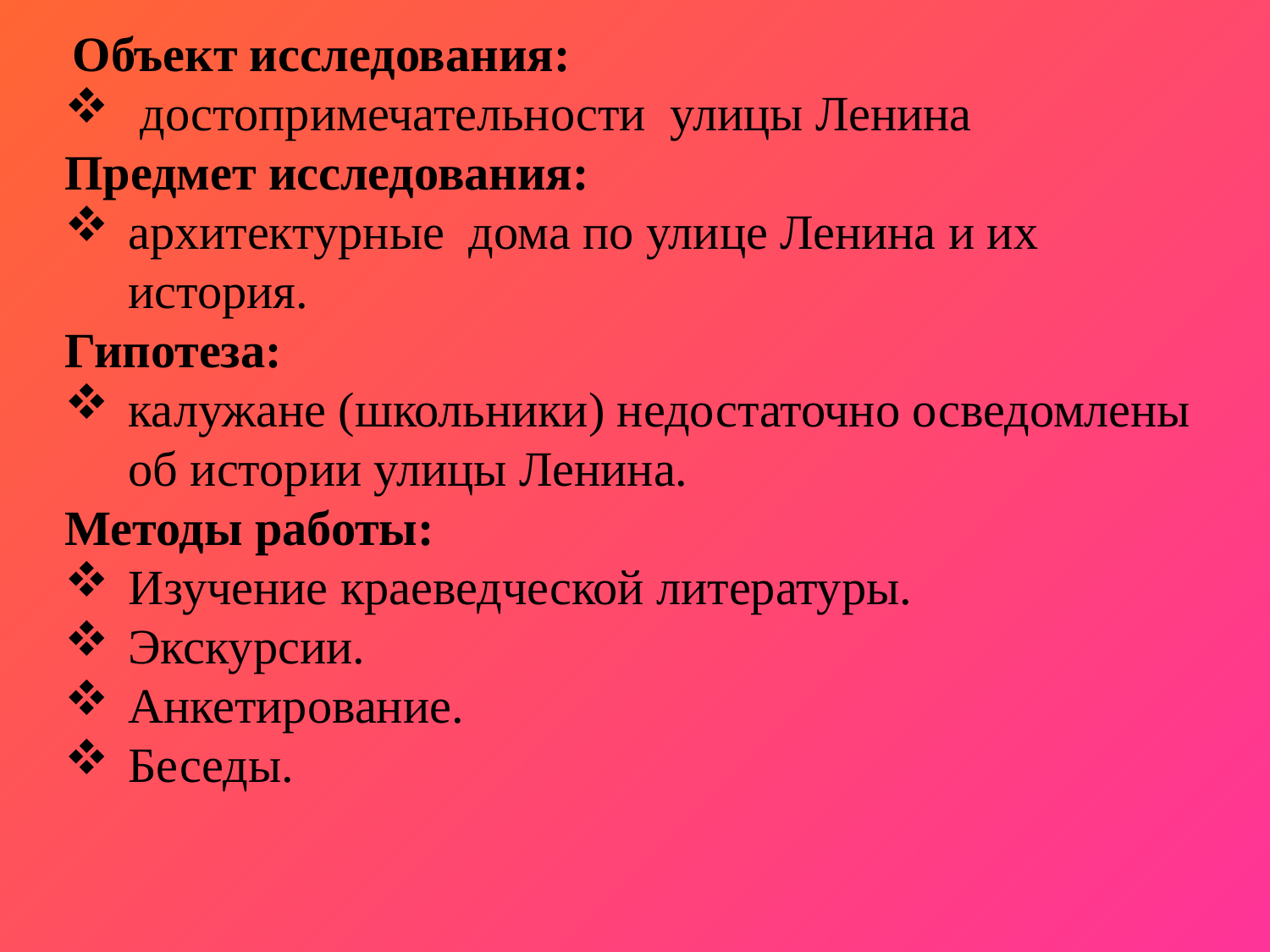

Объект исследования:
 достопримечательности  улицы Ленина
Предмет исследования:
архитектурные  дома по улице Ленина и их история.
Гипотеза:
калужане (школьники) недостаточно осведомлены об истории улицы Ленина.
Методы работы:
Изучение краеведческой литературы.
Экскурсии.
Анкетирование.
Беседы.